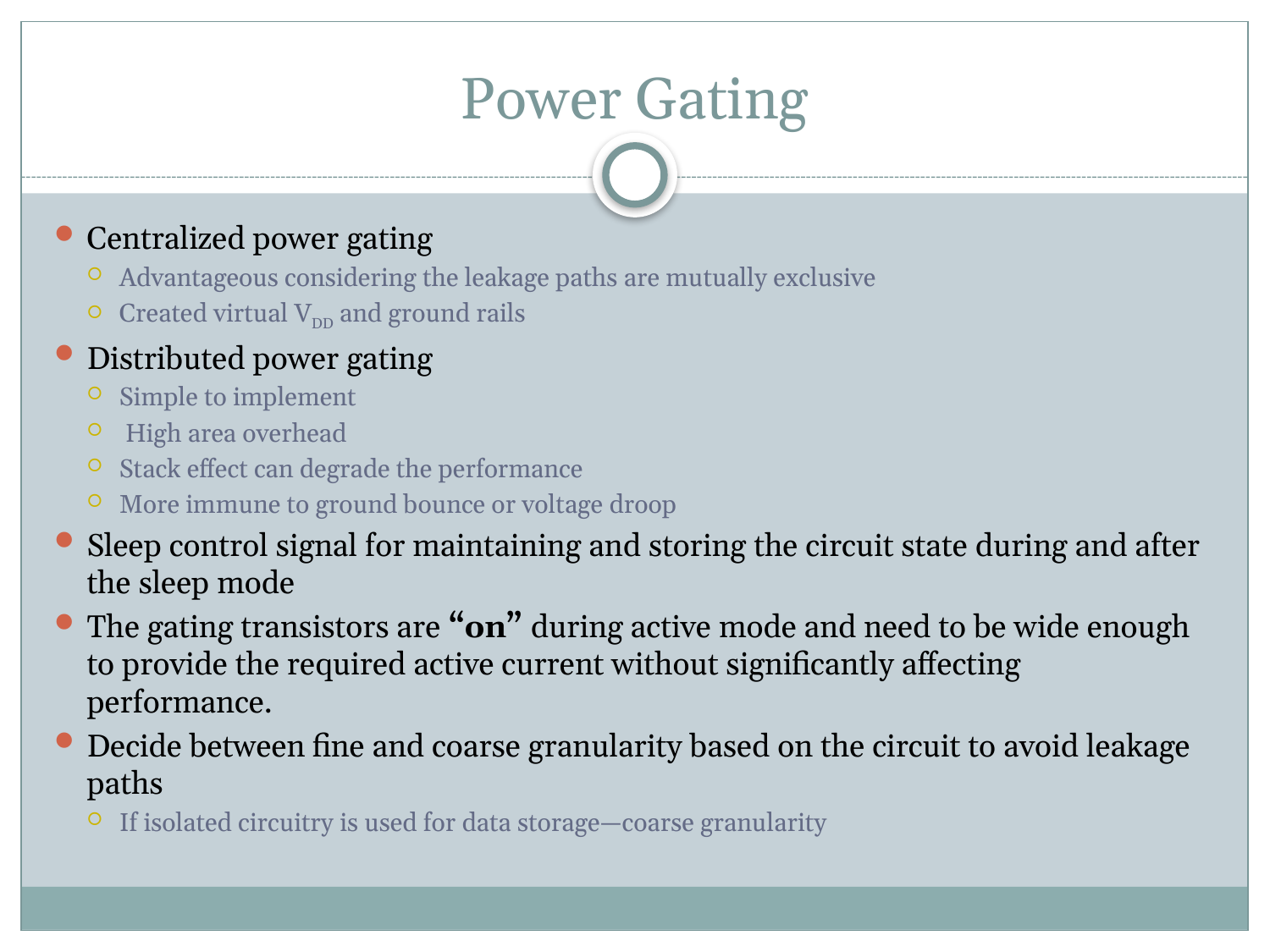

# Power Gating
Centralized power gating
Advantageous considering the leakage paths are mutually exclusive
Created virtual VDD and ground rails
Distributed power gating
Simple to implement
 High area overhead
Stack effect can degrade the performance
More immune to ground bounce or voltage droop
Sleep control signal for maintaining and storing the circuit state during and after the sleep mode
The gating transistors are “on” during active mode and need to be wide enough to provide the required active current without significantly affecting performance.
Decide between fine and coarse granularity based on the circuit to avoid leakage paths
If isolated circuitry is used for data storage—coarse granularity